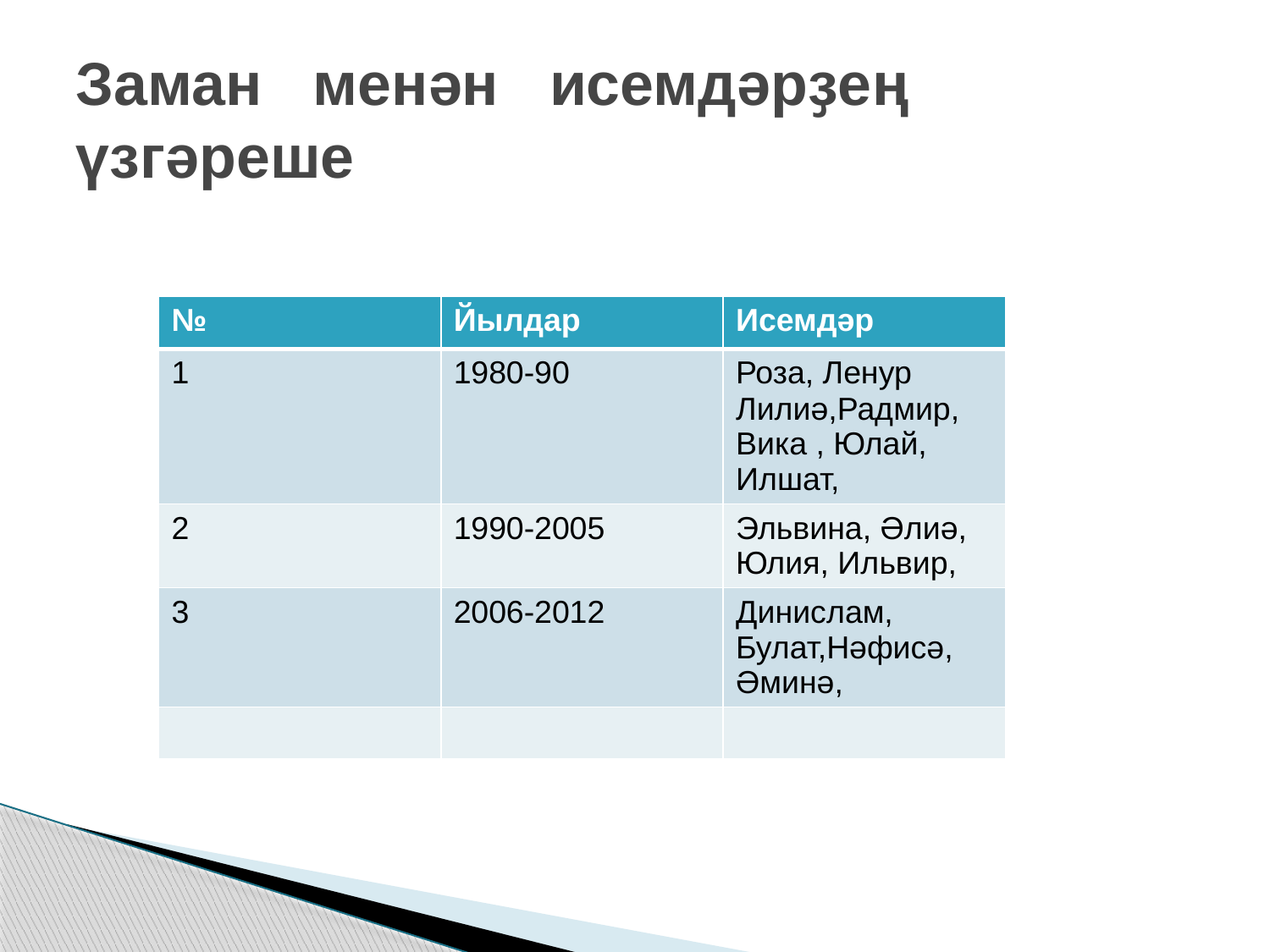

# Заман   менән   исемдәрҙең үзгәреше
| № | Йылдар | Исемдәр |
| --- | --- | --- |
| 1 | 1980-90 | Роза, Ленур Лилиә,Радмир, Вика , Юлай, Илшат, |
| 2 | 1990-2005 | Эльвина, Әлиә, Юлия, Ильвир, |
| 3 | 2006-2012 | Динислам, Булат,Нәфисә, Әминә, |
|  |  |  |